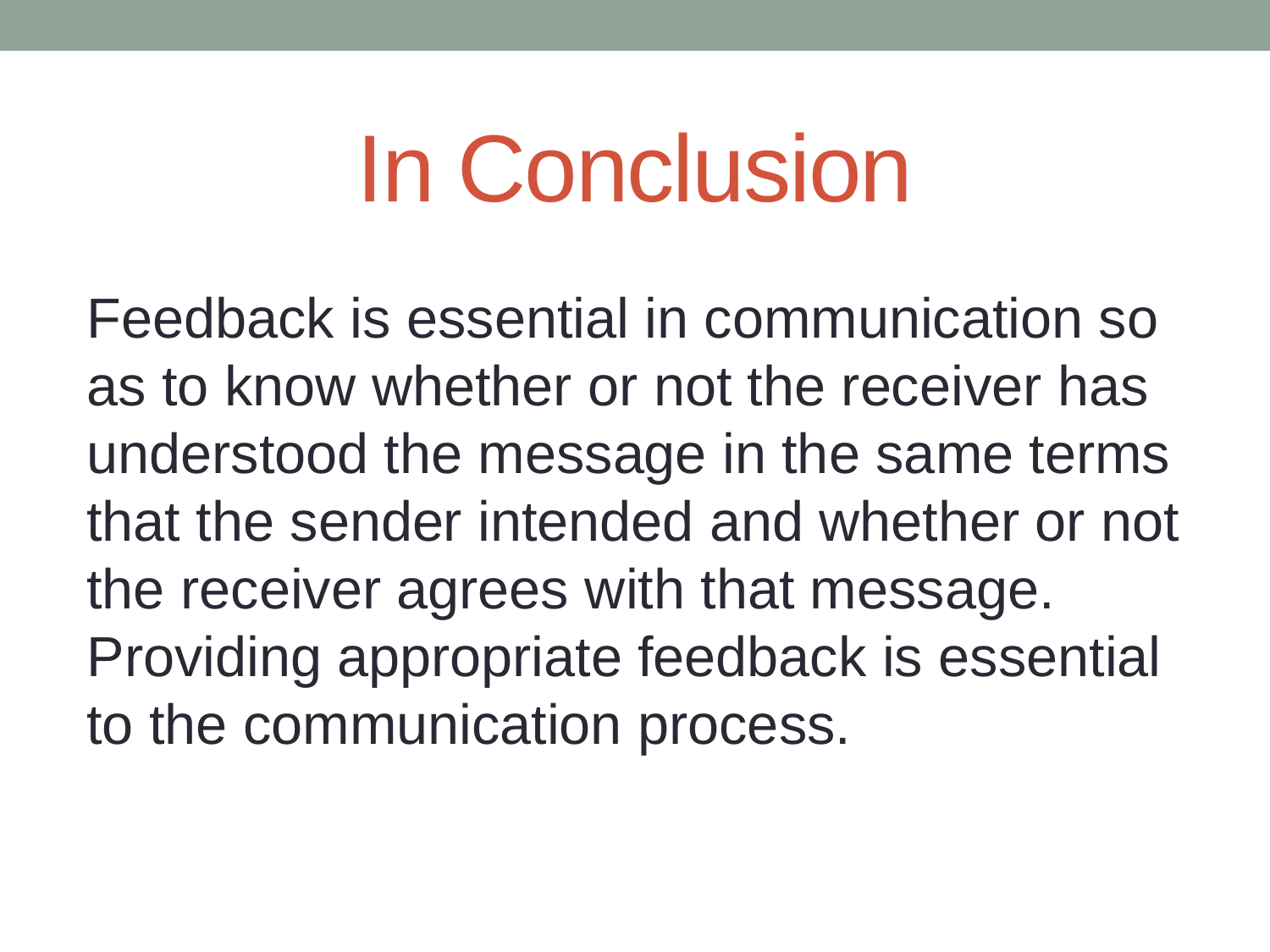

# In Conclusion
Feedback is essential in communication so as to know whether or not the receiver has understood the message in the same terms that the sender intended and whether or not the receiver agrees with that message.  Providing appropriate feedback is essential to the communication process.